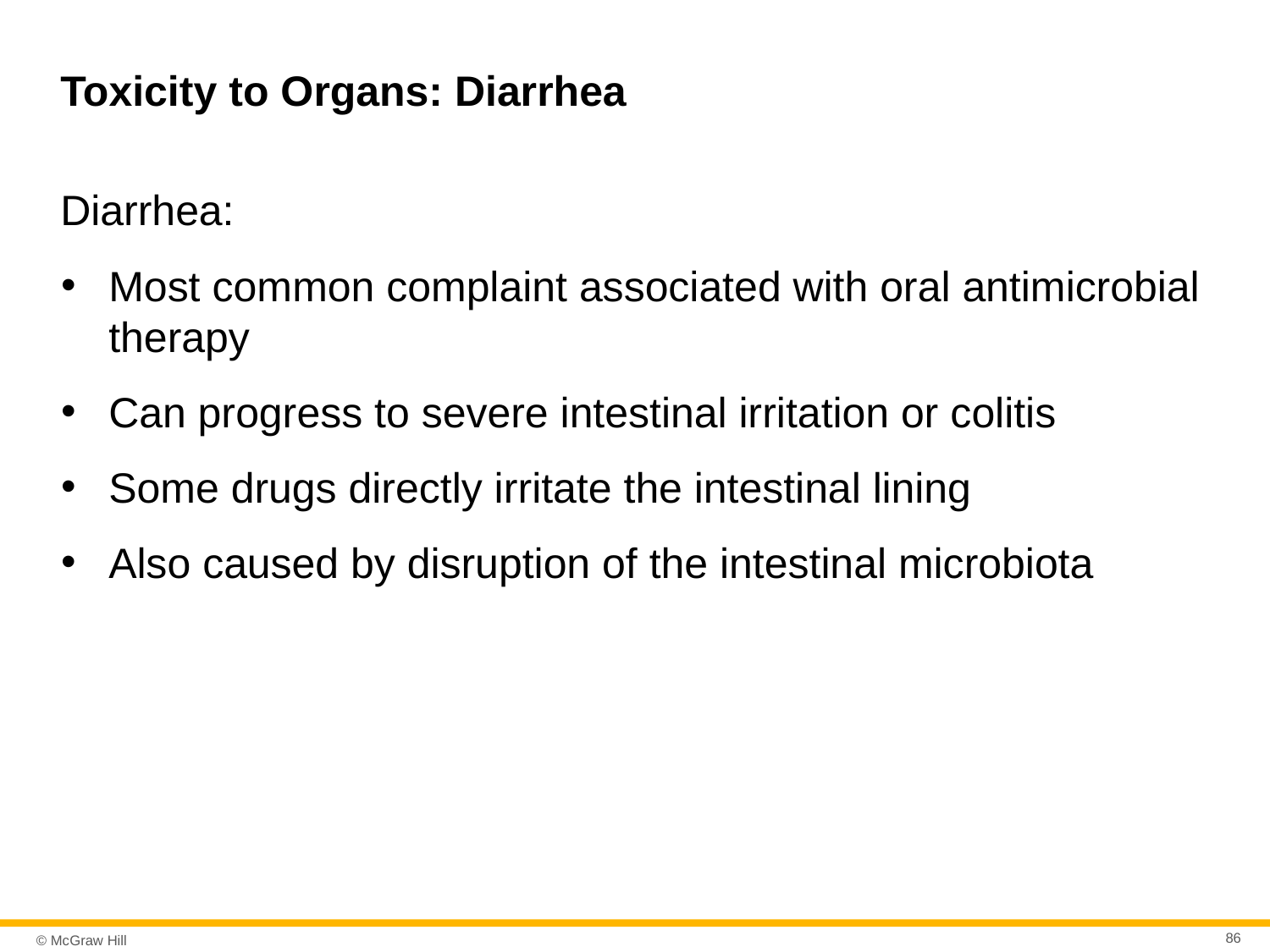

# Toxicity to Organs: Diarrhea
Diarrhea:
Most common complaint associated with oral antimicrobial therapy
Can progress to severe intestinal irritation or colitis
Some drugs directly irritate the intestinal lining
Also caused by disruption of the intestinal microbiota